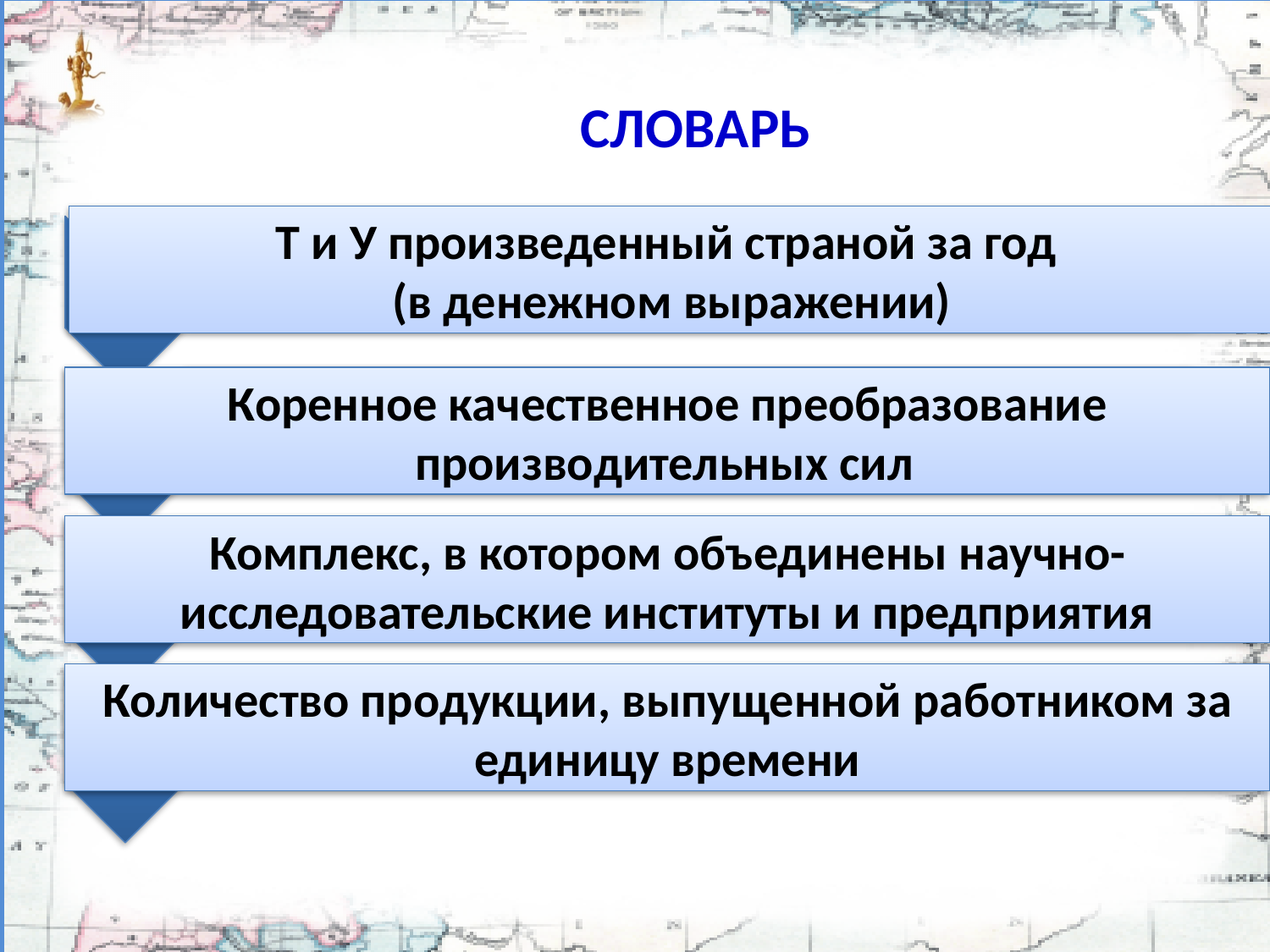

# СЛОВАРЬ
Т и У произведенный страной за год
(в денежном выражении)

Национальный доход

НТР

Технопарк

Производительность труда
Коренное качественное преобразование производительных сил
Комплекс, в котором объединены научно-исследовательские институты и предприятия
Количество продукции, выпущенной работником за единицу времени